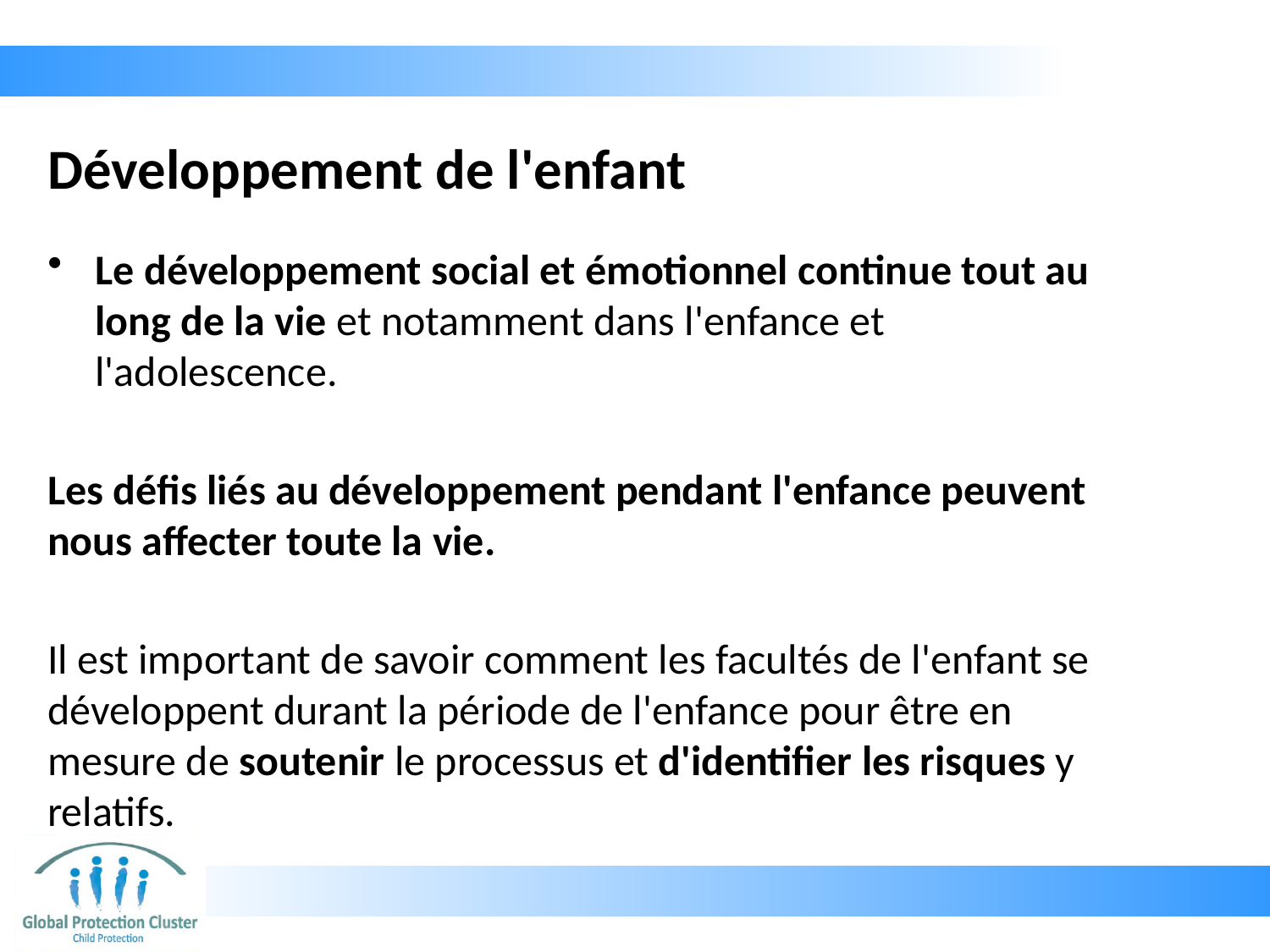

# Développement de l'enfant
Le développement social et émotionnel continue tout au long de la vie et notamment dans l'enfance et l'adolescence.

Les défis liés au développement pendant l'enfance peuvent nous affecter toute la vie.

Il est important de savoir comment les facultés de l'enfant se développent durant la période de l'enfance pour être en mesure de soutenir le processus et d'identifier les risques y relatifs.